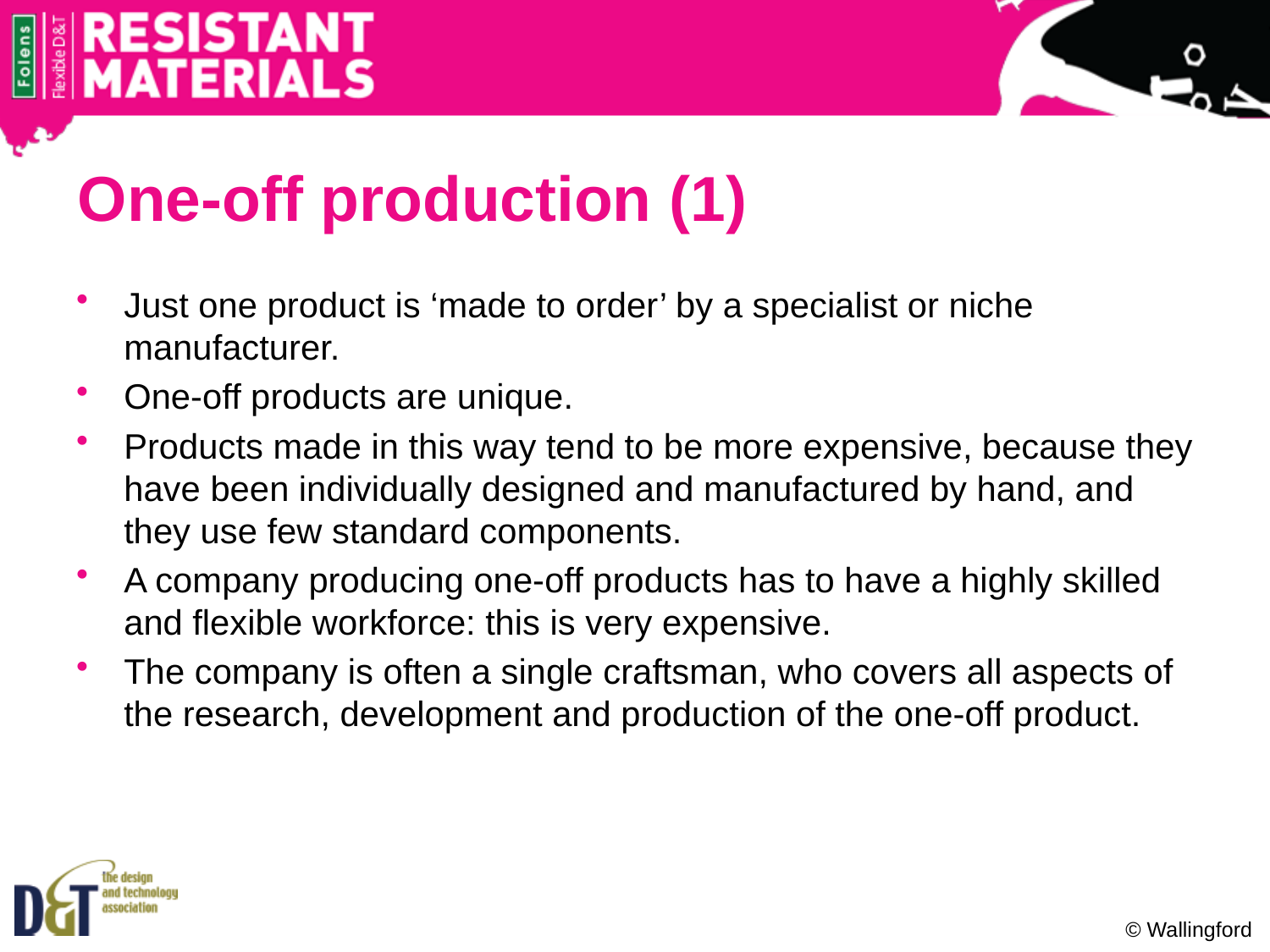

# One-off production (1)
Just one product is ‘made to order’ by a specialist or niche manufacturer.
One-off products are unique.
Products made in this way tend to be more expensive, because they have been individually designed and manufactured by hand, and they use few standard components.
A company producing one-off products has to have a highly skilled and flexible workforce: this is very expensive.
The company is often a single craftsman, who covers all aspects of the research, development and production of the one-off product.
© Wallingford